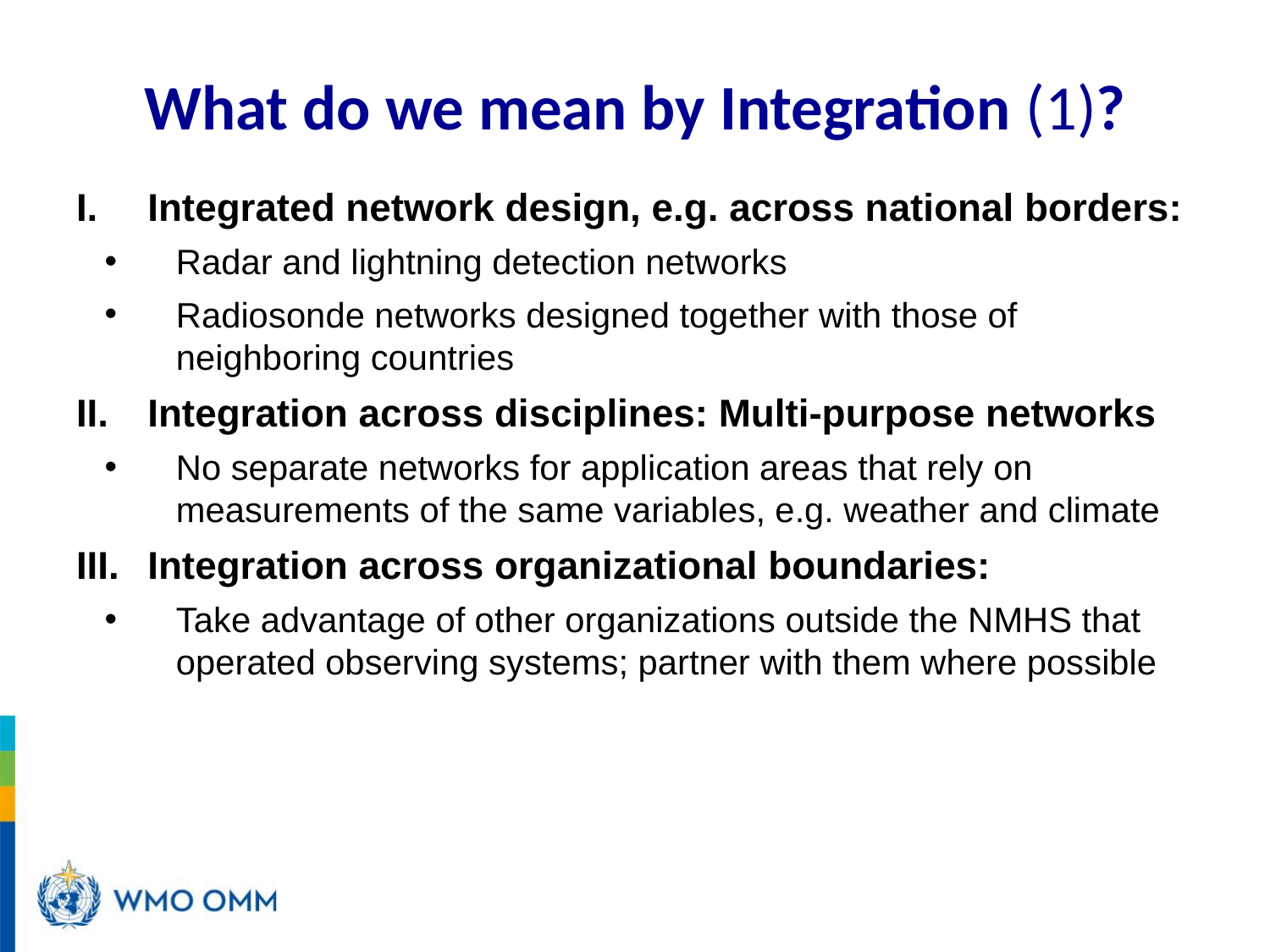

# What do we mean by Integration (1)?
Integrated network design, e.g. across national borders:
Radar and lightning detection networks
Radiosonde networks designed together with those of neighboring countries
Integration across disciplines: Multi-purpose networks
No separate networks for application areas that rely on measurements of the same variables, e.g. weather and climate
Integration across organizational boundaries:
Take advantage of other organizations outside the NMHS that operated observing systems; partner with them where possible